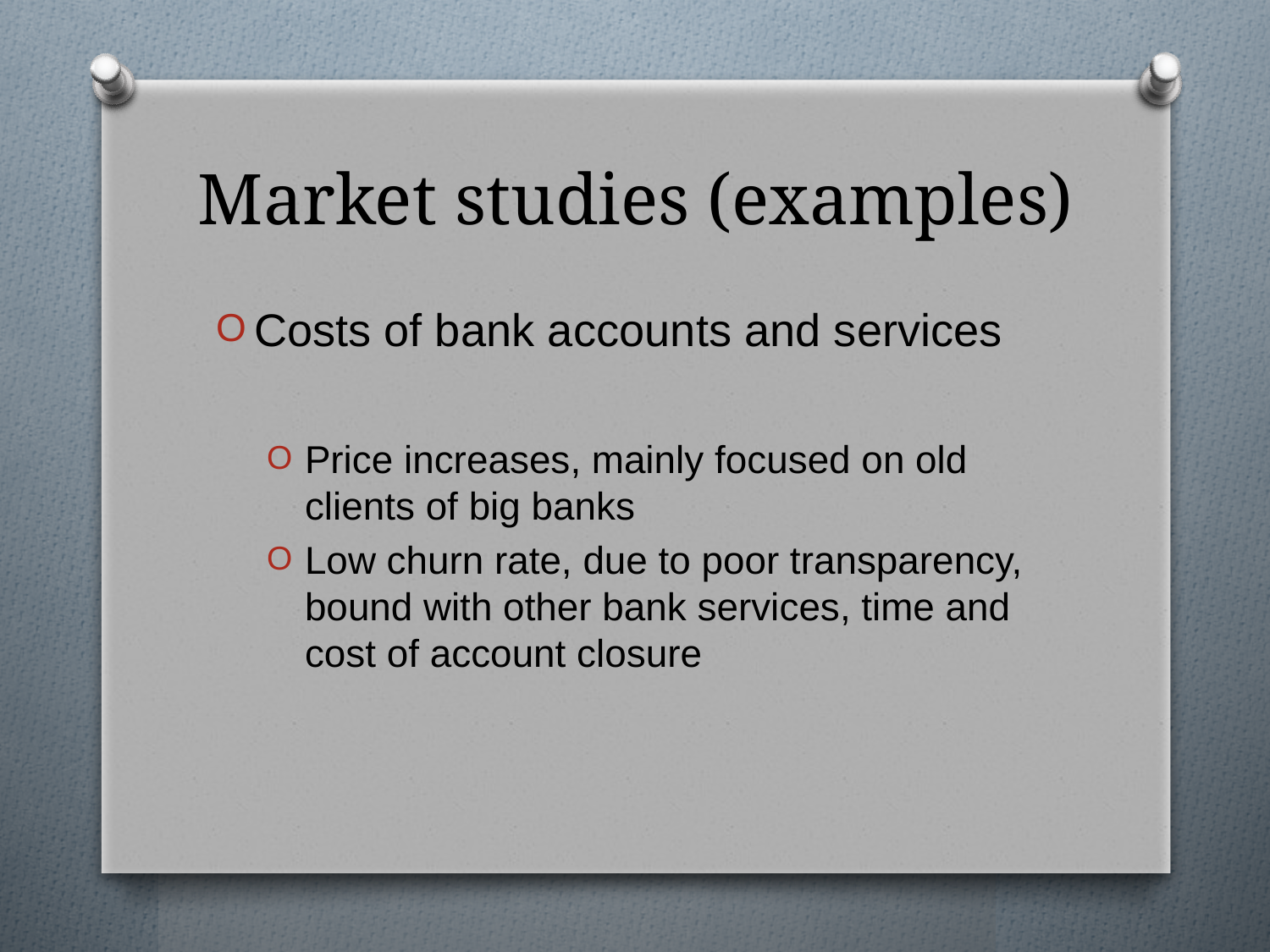

# Market studies (examples)
Costs of bank accounts and services

Price increases, mainly focused on old clients of big banks
Low churn rate, due to poor transparency, bound with other bank services, time and cost of account closure